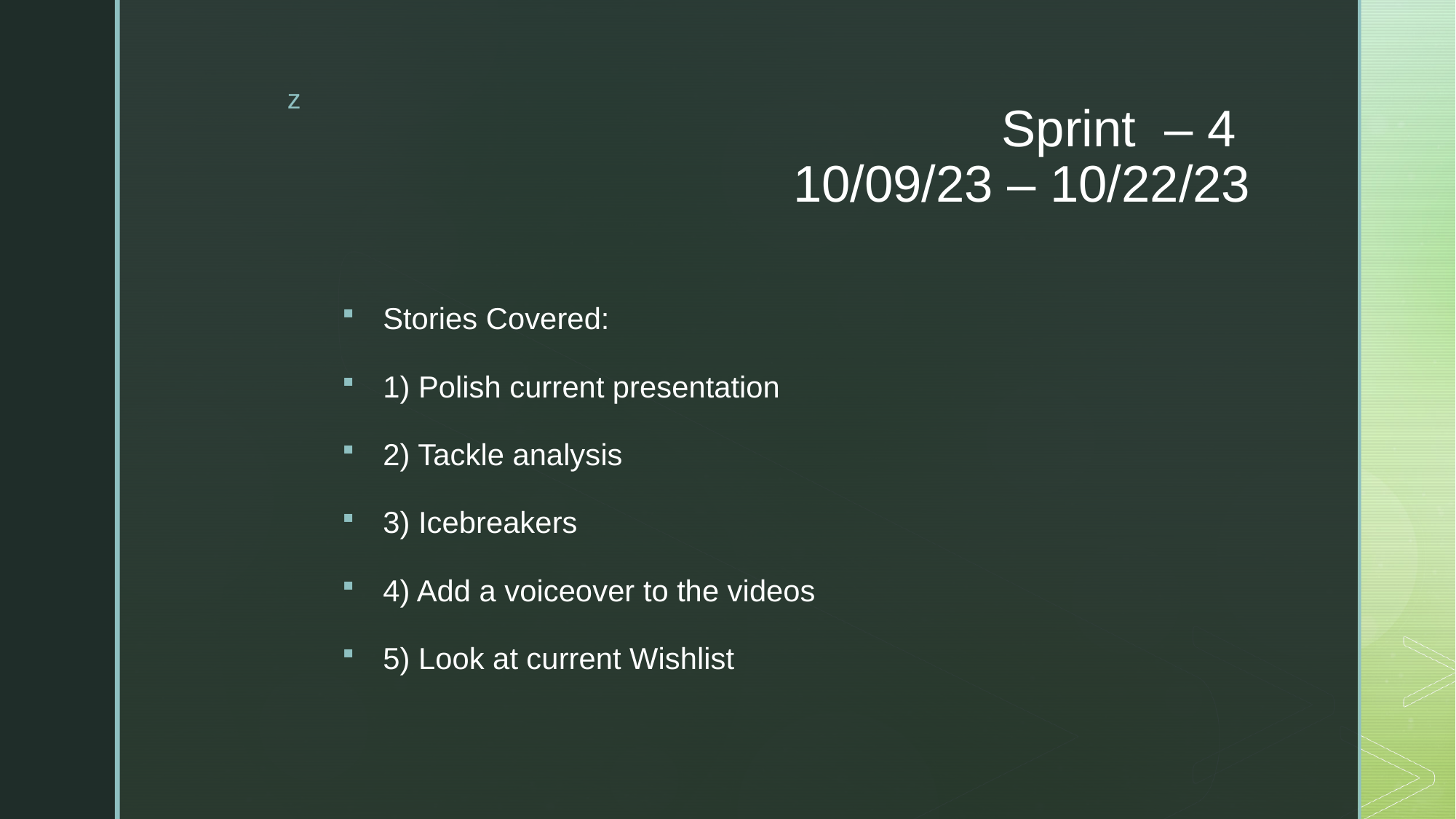

# Sprint  – 4  10/09/23 – 10/22/23
Stories Covered:
1) Polish current presentation
2) Tackle analysis
3) Icebreakers
4) Add a voiceover to the videos
5) Look at current Wishlist